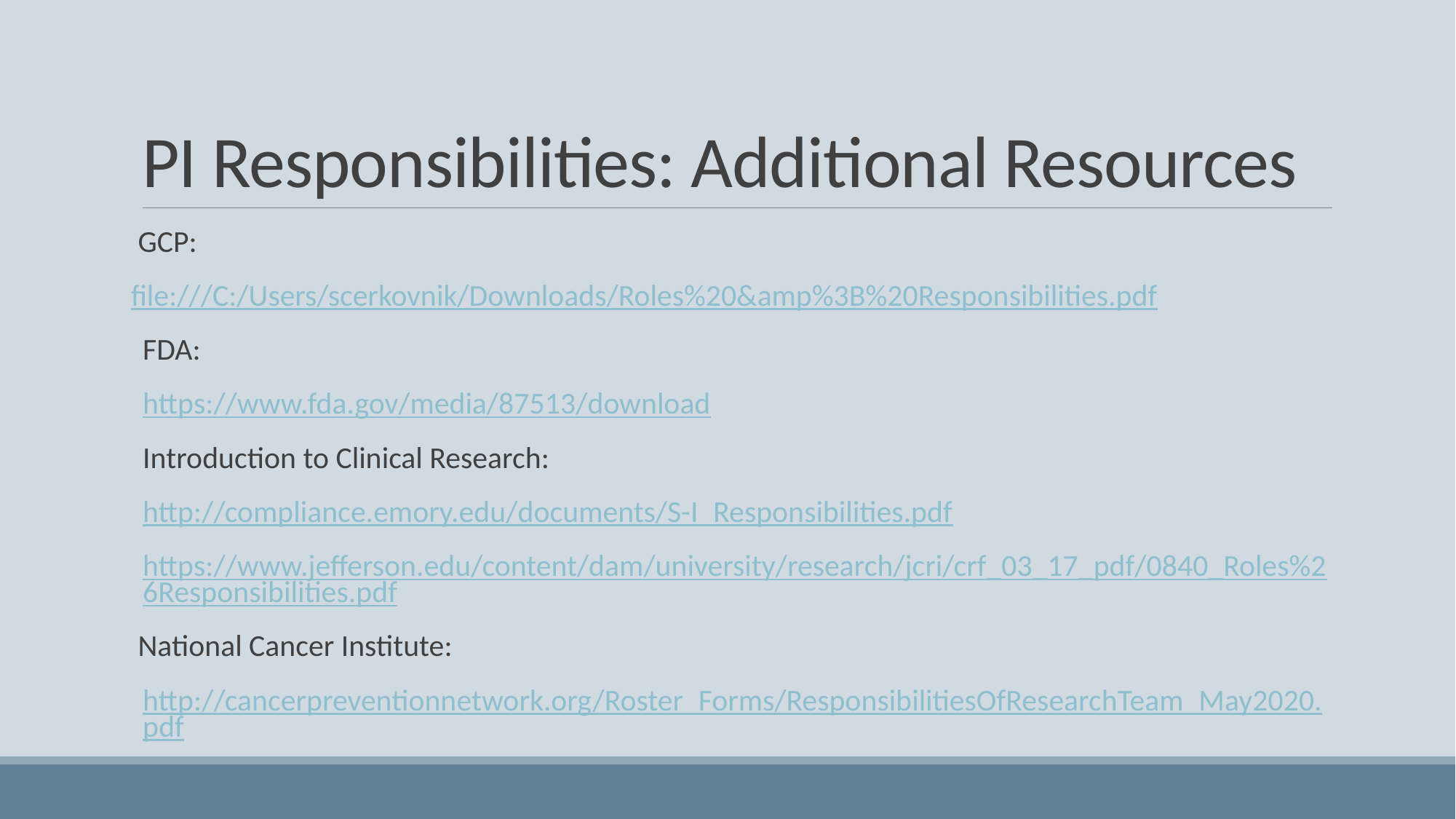

# PI Responsibilities: Additional Resources
 GCP:
file:///C:/Users/scerkovnik/Downloads/Roles%20&amp%3B%20Responsibilities.pdf
FDA:
https://www.fda.gov/media/87513/download
Introduction to Clinical Research:
http://compliance.emory.edu/documents/S-I_Responsibilities.pdf
https://www.jefferson.edu/content/dam/university/research/jcri/crf_03_17_pdf/0840_Roles%26Responsibilities.pdf
 National Cancer Institute:
http://cancerpreventionnetwork.org/Roster_Forms/ResponsibilitiesOfResearchTeam_May2020.pdf